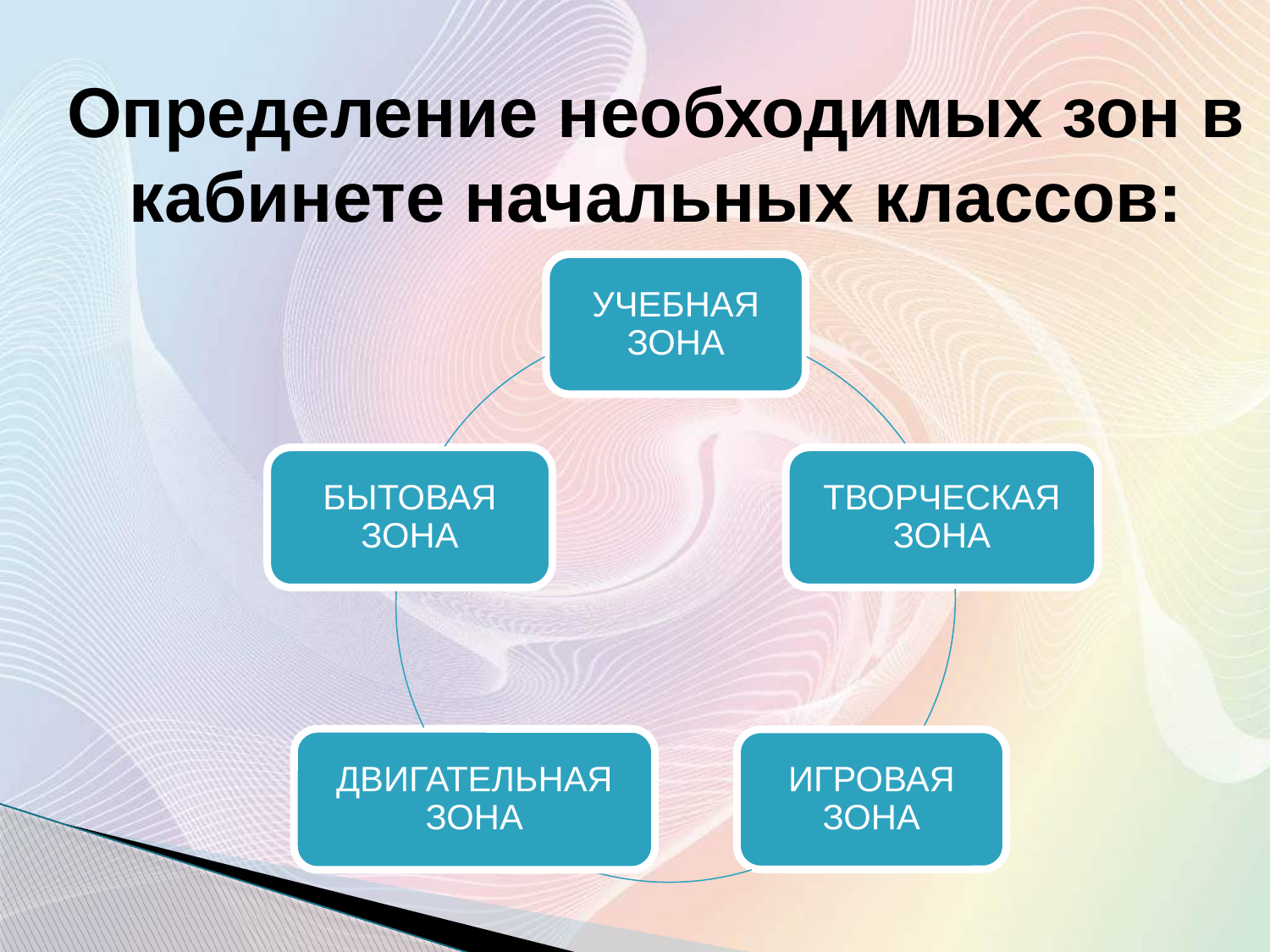

# Определение необходимых зон в кабинете начальных классов:
УЧЕБНАЯ ЗОНА
ТВОРЧЕСКАЯ ЗОНА
ИГРОВАЯ ЗОНА
ДВИГАТЕЛЬНАЯ ЗОНА
БЫТОВАЯ ЗОНА